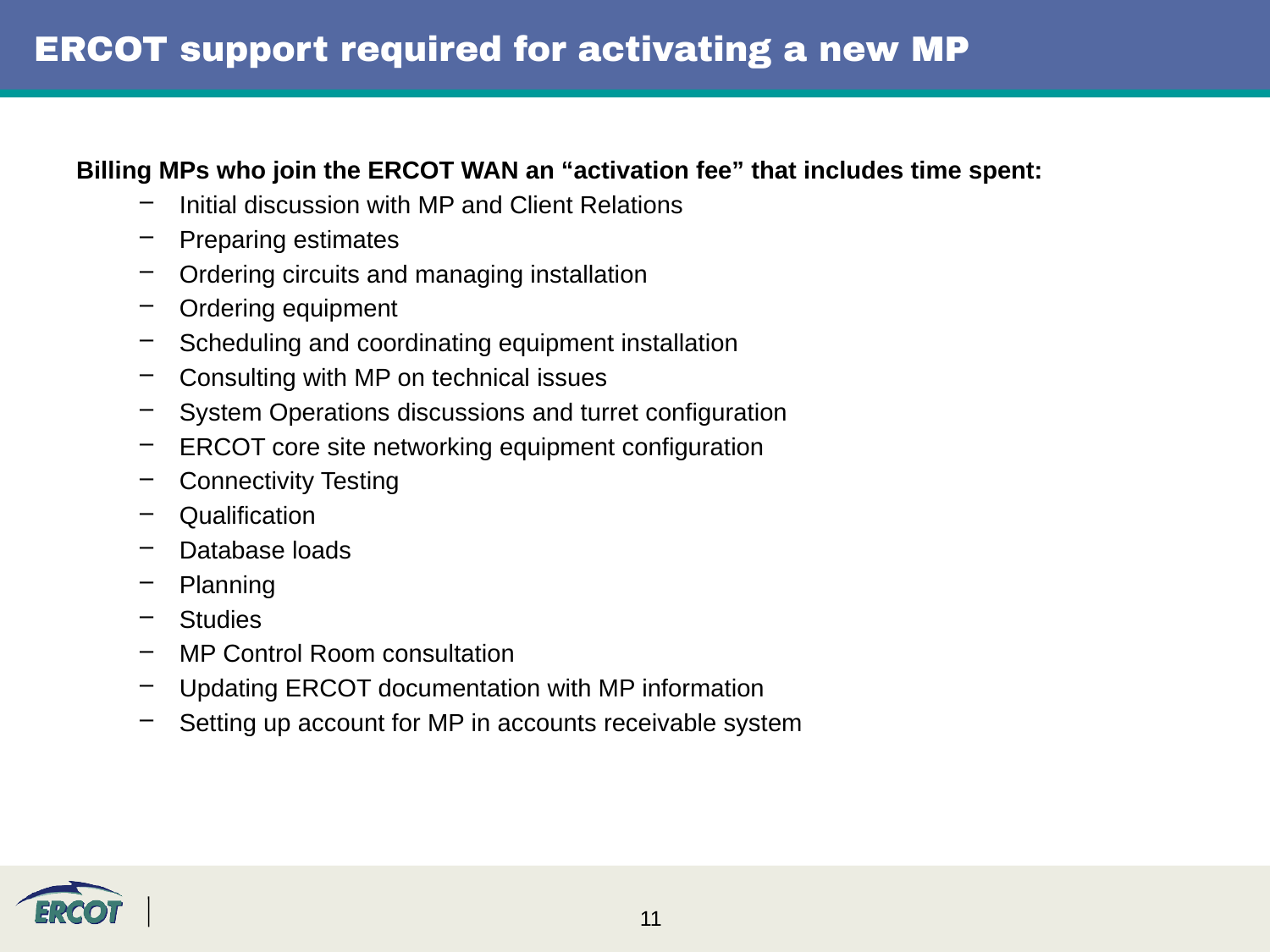

# ERCOT support required for activating a new MP
Billing MPs who join the ERCOT WAN an “activation fee” that includes time spent:
Initial discussion with MP and Client Relations
Preparing estimates
Ordering circuits and managing installation
Ordering equipment
Scheduling and coordinating equipment installation
Consulting with MP on technical issues
System Operations discussions and turret configuration
ERCOT core site networking equipment configuration
Connectivity Testing
Qualification
Database loads
Planning
Studies
MP Control Room consultation
Updating ERCOT documentation with MP information
Setting up account for MP in accounts receivable system